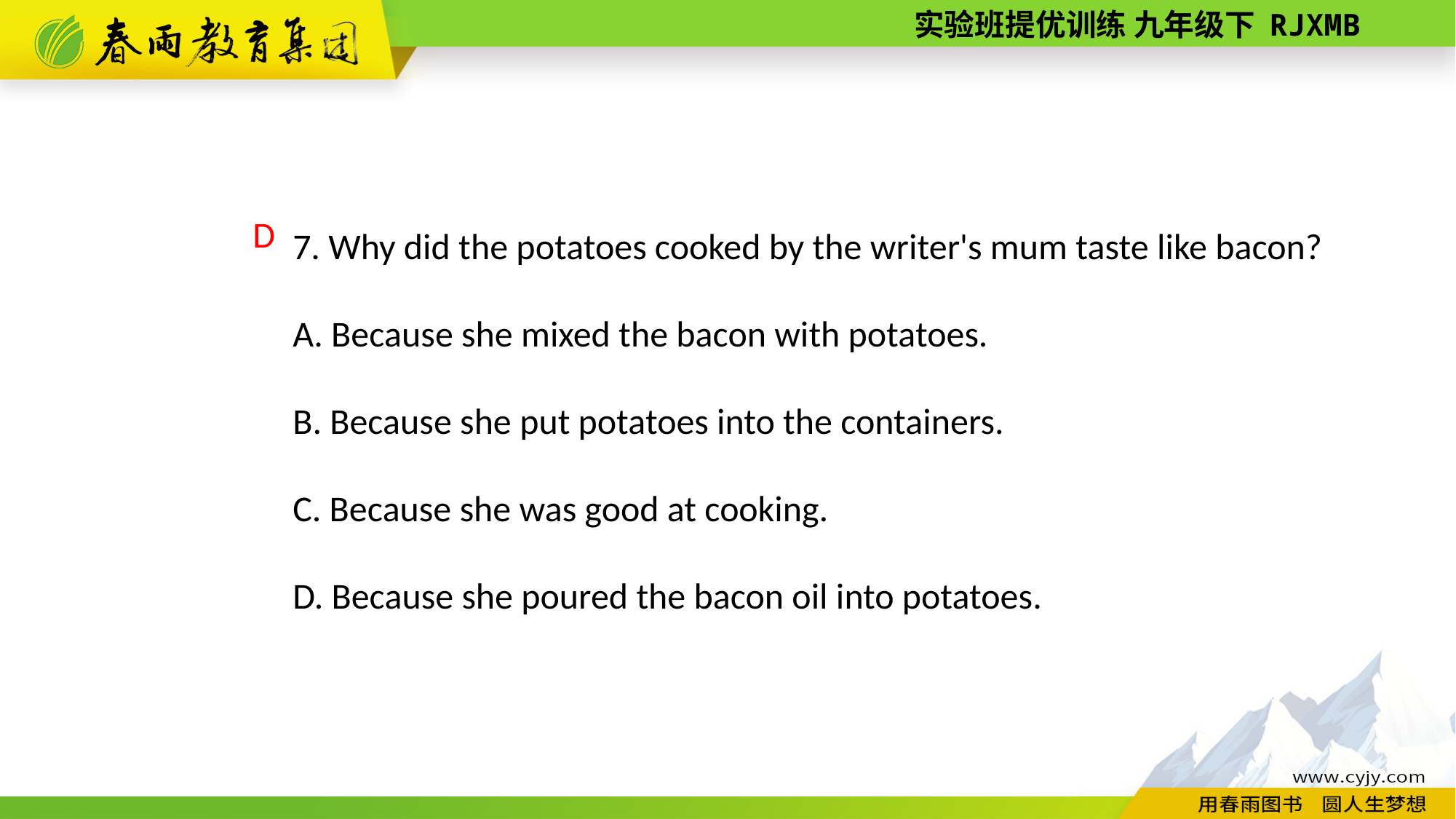

7. Why did the potatoes cooked by the writer's mum taste like bacon?
A. Because she mixed the bacon with potatoes.
B. Because she put potatoes into the containers.
C. Because she was good at cooking.
D. Because she poured the bacon oil into potatoes.
D